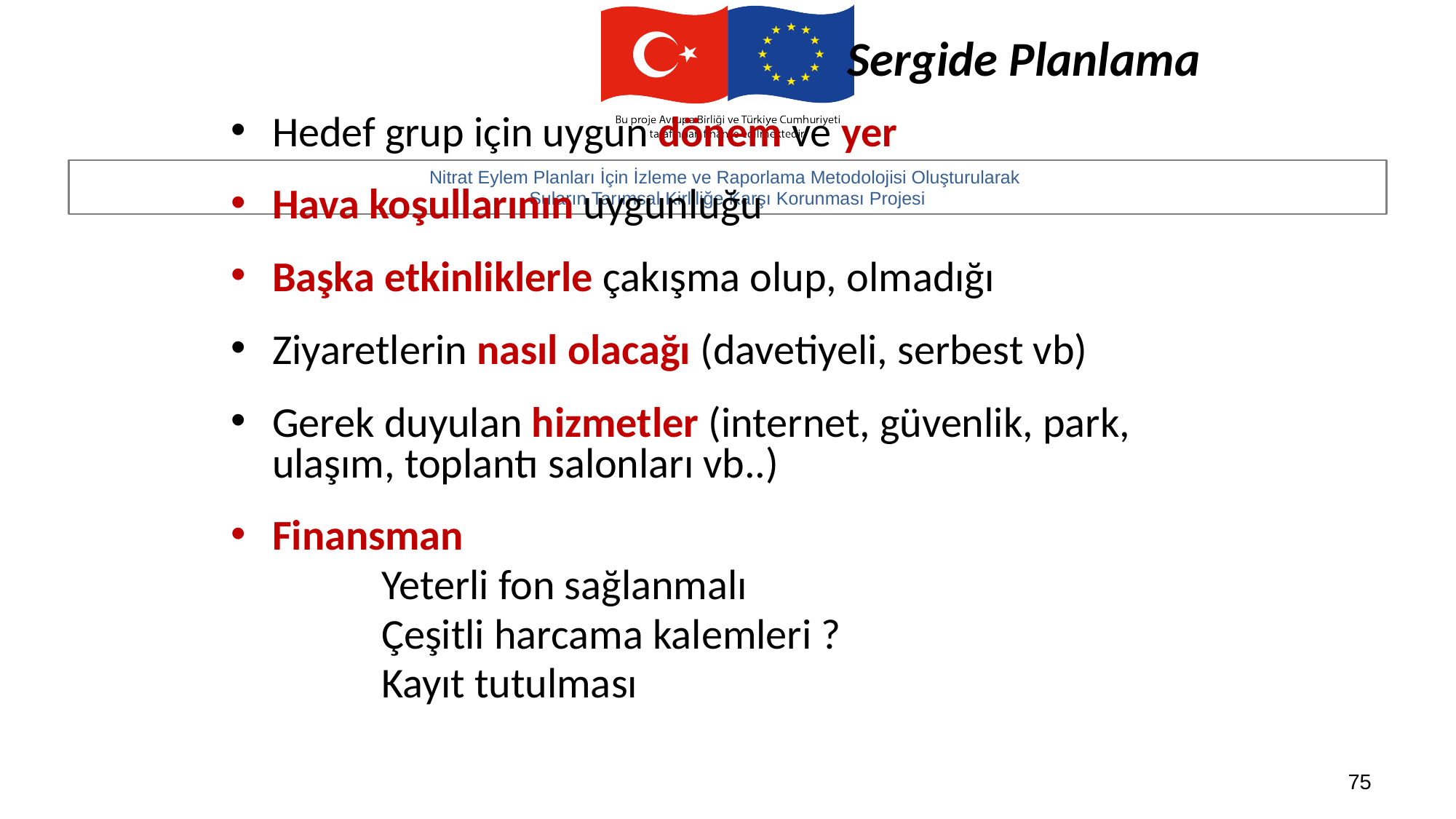

# Sergide Planlama
Hedef grup için uygun dönem ve yer
Hava koşullarının uygunluğu
Başka etkinliklerle çakışma olup, olmadığı
Ziyaretlerin nasıl olacağı (davetiyeli, serbest vb)
Gerek duyulan hizmetler (internet, güvenlik, park, ulaşım, toplantı salonları vb..)
Finansman
		Yeterli fon sağlanmalı
		Çeşitli harcama kalemleri ?
		Kayıt tutulması
75